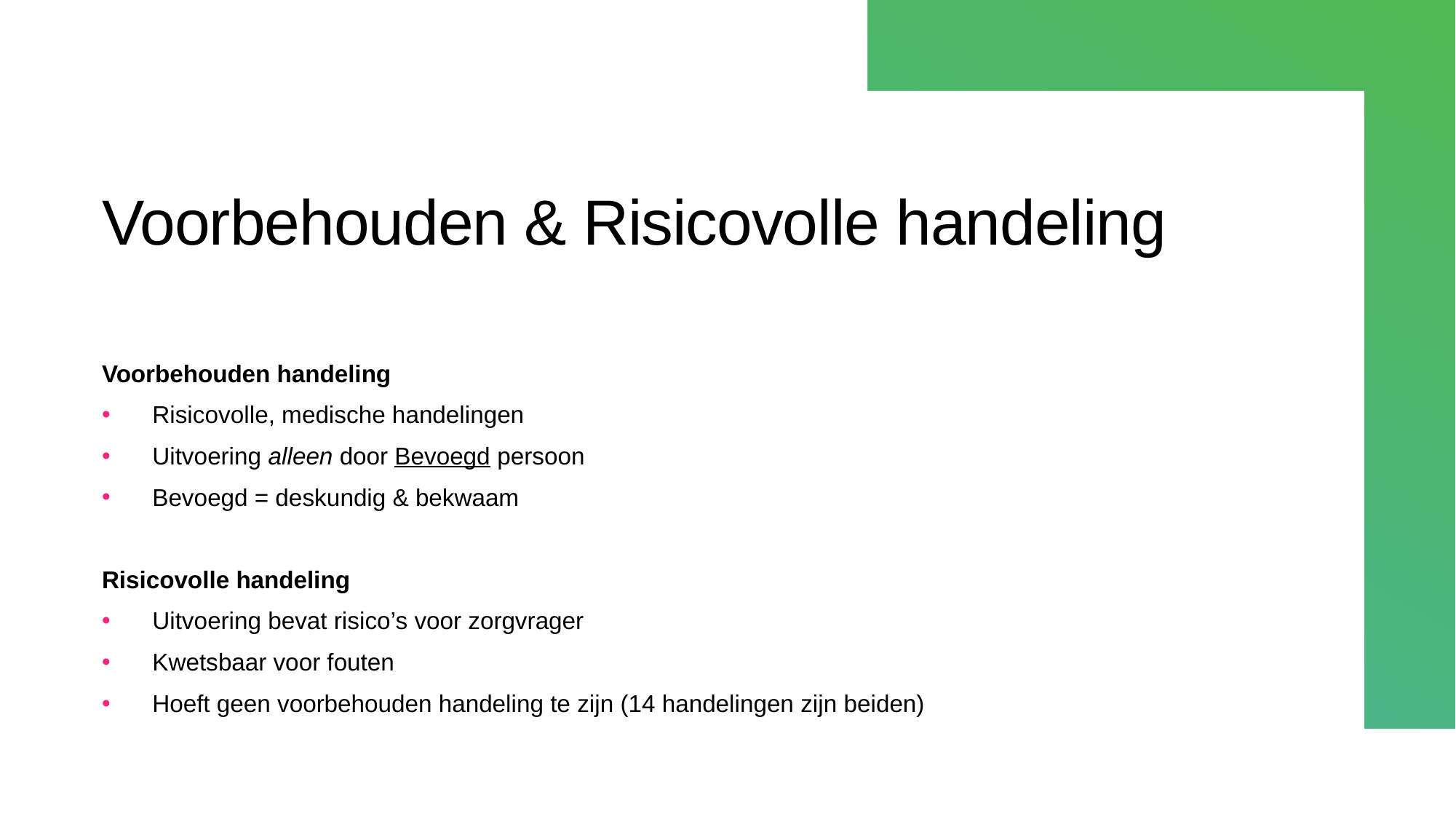

# Voorbehouden & Risicovolle handeling
Voorbehouden handeling
 Risicovolle, medische handelingen
 Uitvoering alleen door Bevoegd persoon
 Bevoegd = deskundig & bekwaam

Risicovolle handeling
 Uitvoering bevat risico’s voor zorgvrager
 Kwetsbaar voor fouten
 Hoeft geen voorbehouden handeling te zijn (14 handelingen zijn beiden)